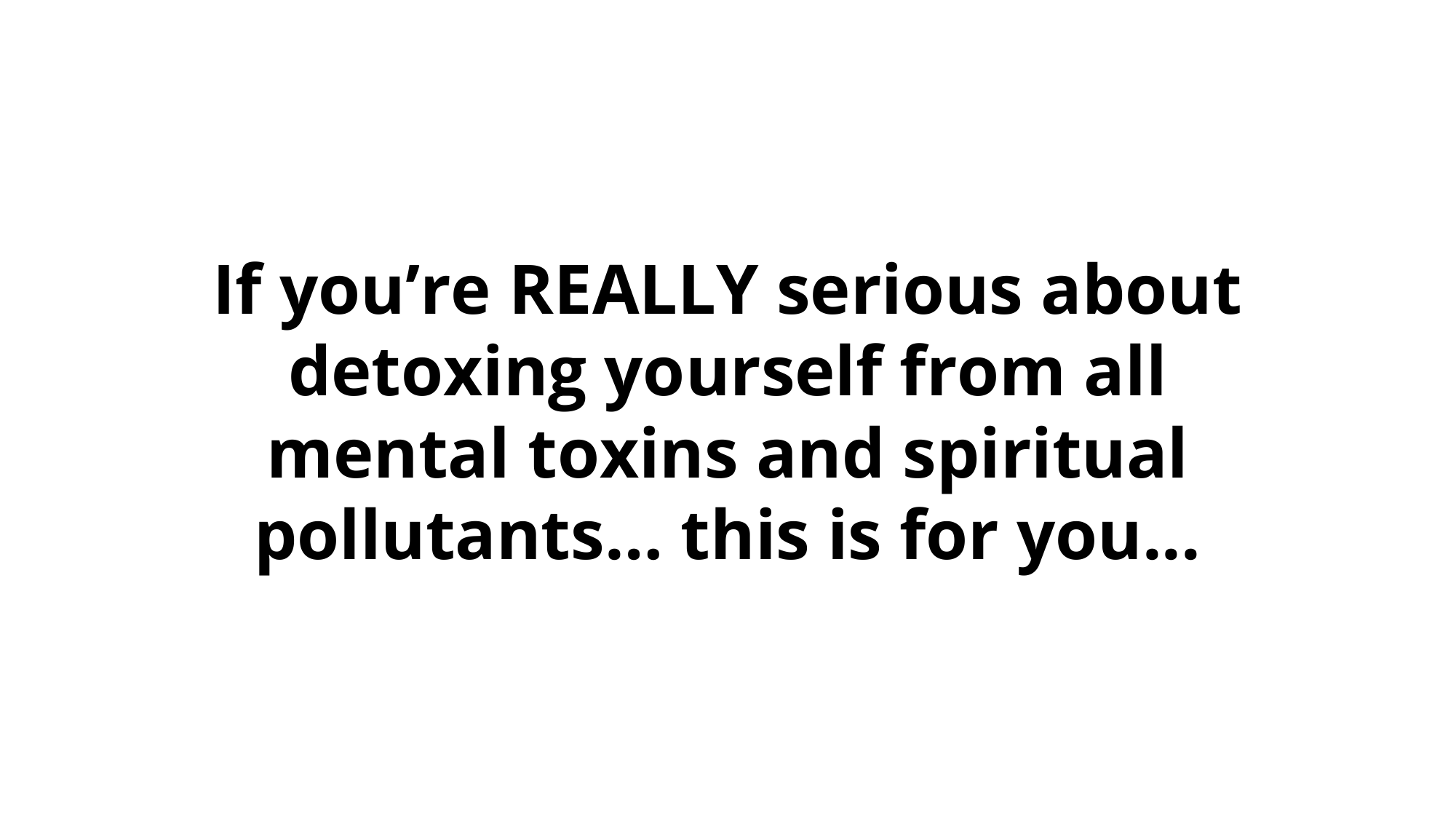

If you’re REALLY serious about detoxing yourself from all mental toxins and spiritual pollutants… this is for you...